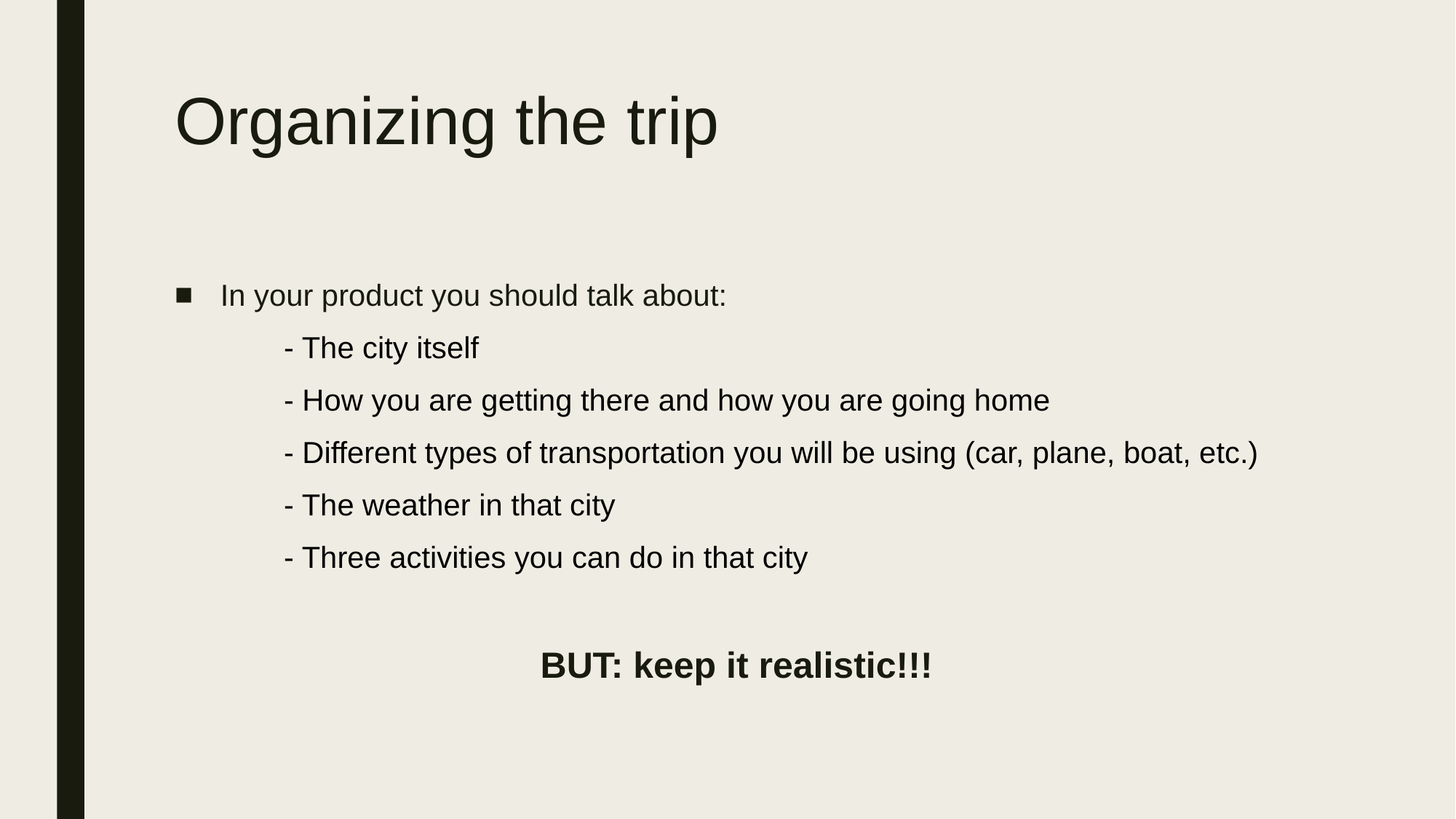

# Organizing the trip
In your product you should talk about:
	- The city itself
	- How you are getting there and how you are going home
	- Different types of transportation you will be using (car, plane, boat, etc.)
	- The weather in that city
	- Three activities you can do in that city

BUT: keep it realistic!!!